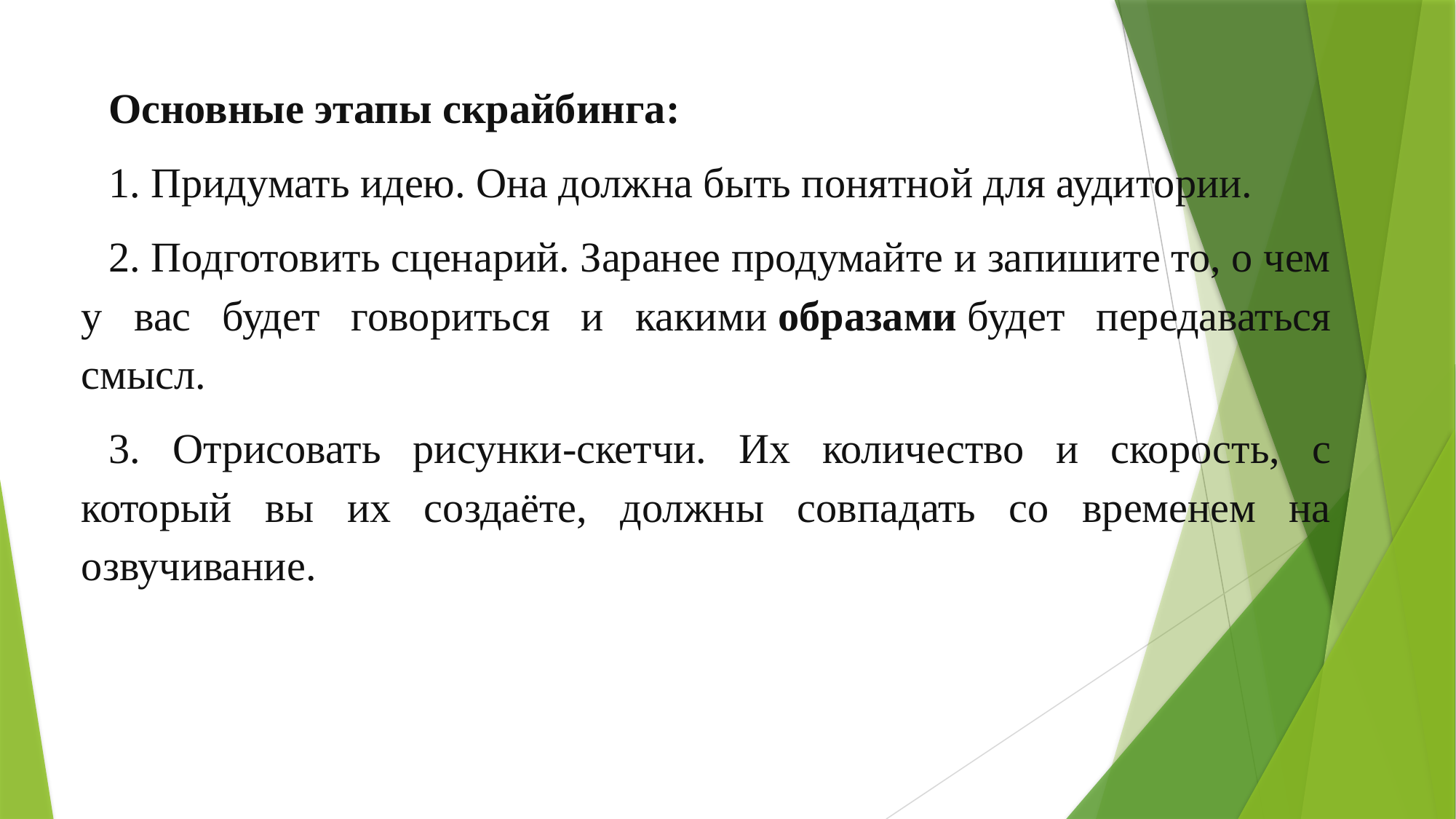

Основные этапы скрайбинга:
1. Придумать идею. Она должна быть понятной для аудитории.
2. Подготовить сценарий. Заранее продумайте и запишите то, о чем у вас будет говориться и какими образами будет передаваться смысл.
3. Отрисовать рисунки-скетчи. Их количество и скорость, с который вы их создаёте, должны совпадать со временем на озвучивание.